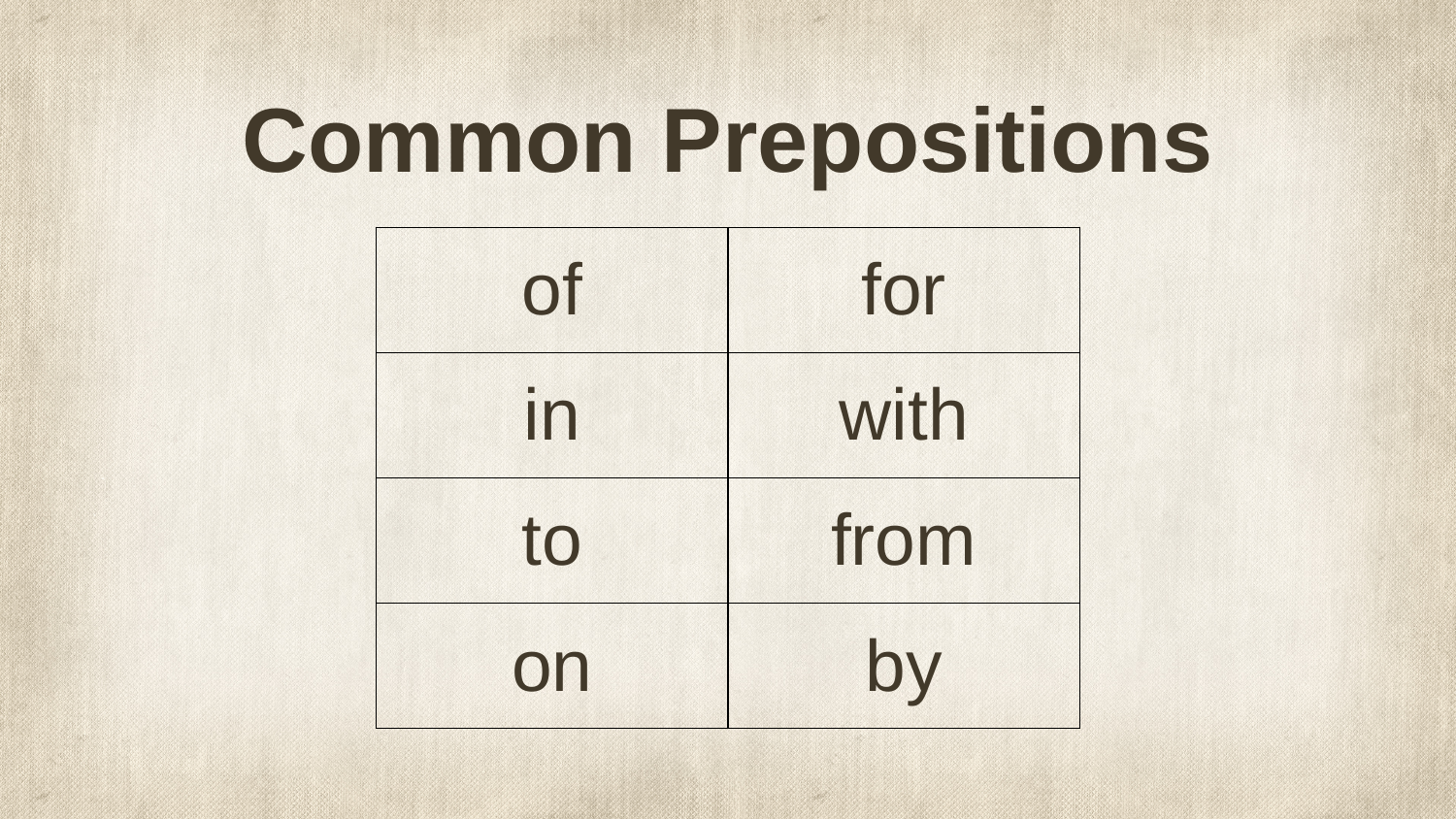

# Common Prepositions
| of | for |
| --- | --- |
| in | with |
| to | from |
| on | by |